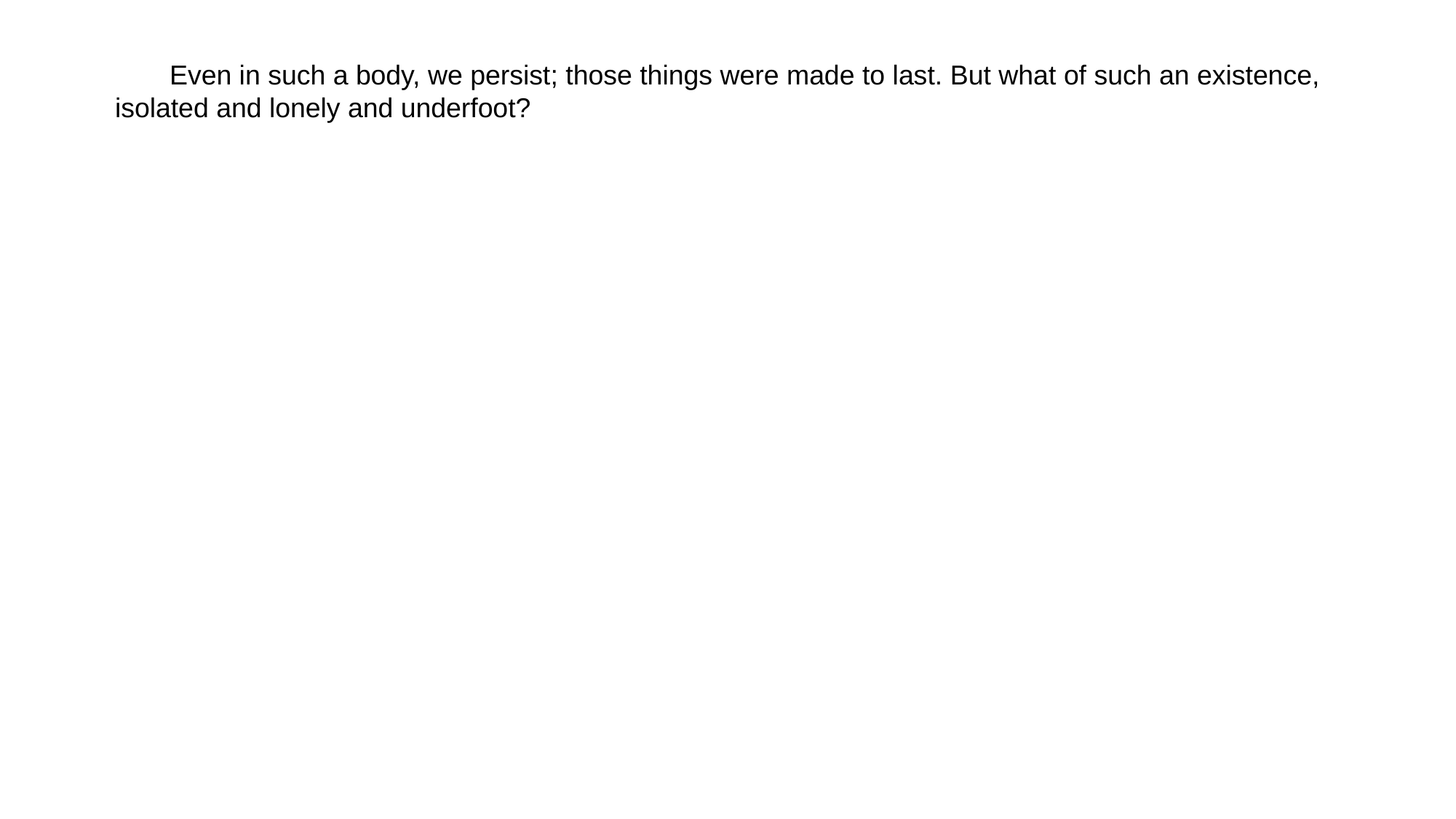

Even in such a body, we persist; those things were made to last. But what of such an existence, isolated and lonely and underfoot?